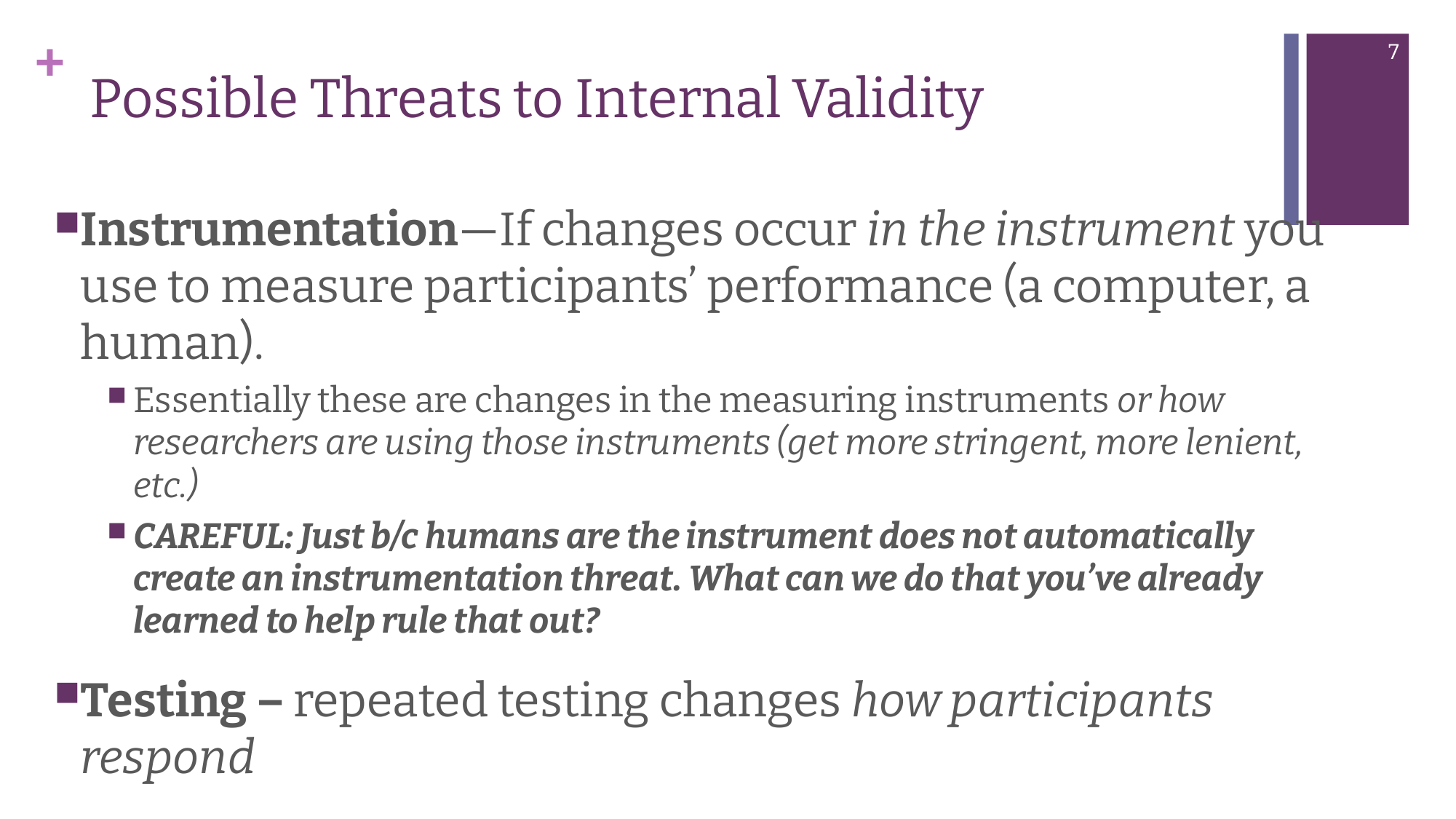

7
# Possible Threats to Internal Validity
Instrumentation—If changes occur in the instrument you use to measure participants’ performance (a computer, a human).
Essentially these are changes in the measuring instruments or how researchers are using those instruments (get more stringent, more lenient, etc.)
CAREFUL: Just b/c humans are the instrument does not automatically create an instrumentation threat. What can we do that you’ve already learned to help rule that out?
Testing – repeated testing changes how participants respond